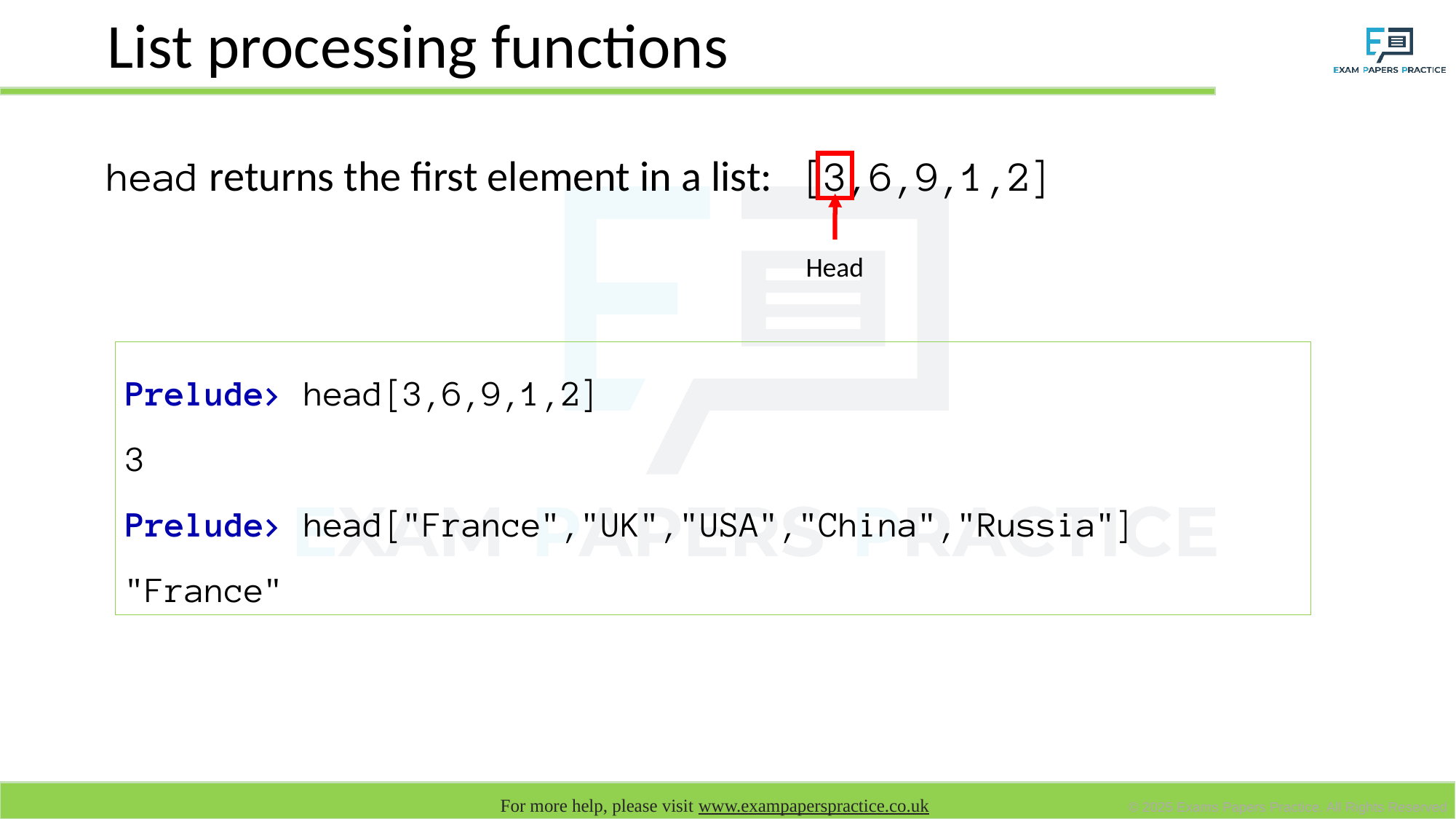

# List processing functions
head returns the first element in a list:   [3,6,9,1,2]

Head
Prelude> head[3,6,9,1,2]
3
Prelude> head["France","UK","USA","China","Russia"]
"France"